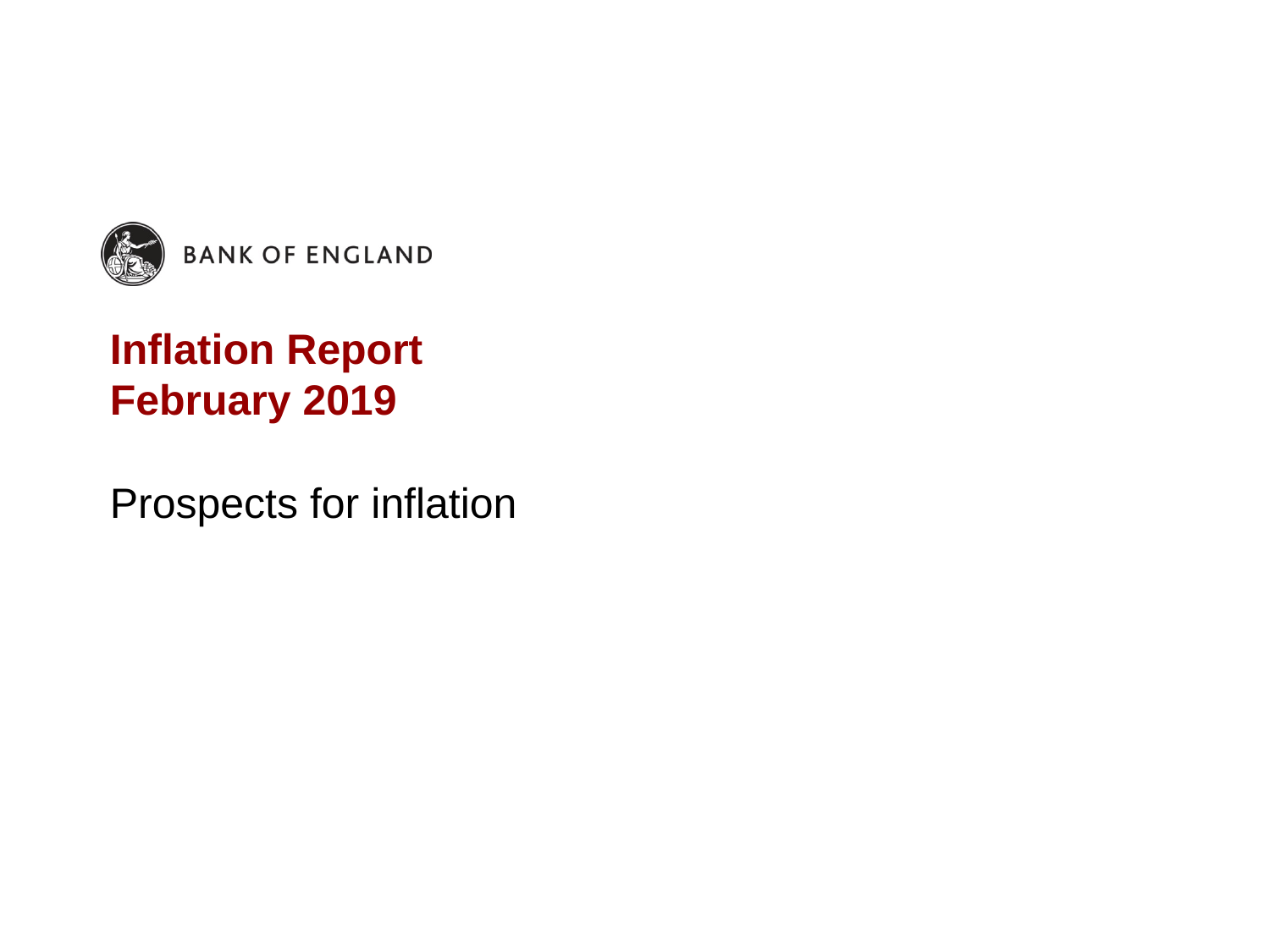

# Inflation Report February 2019
Prospects for inflation